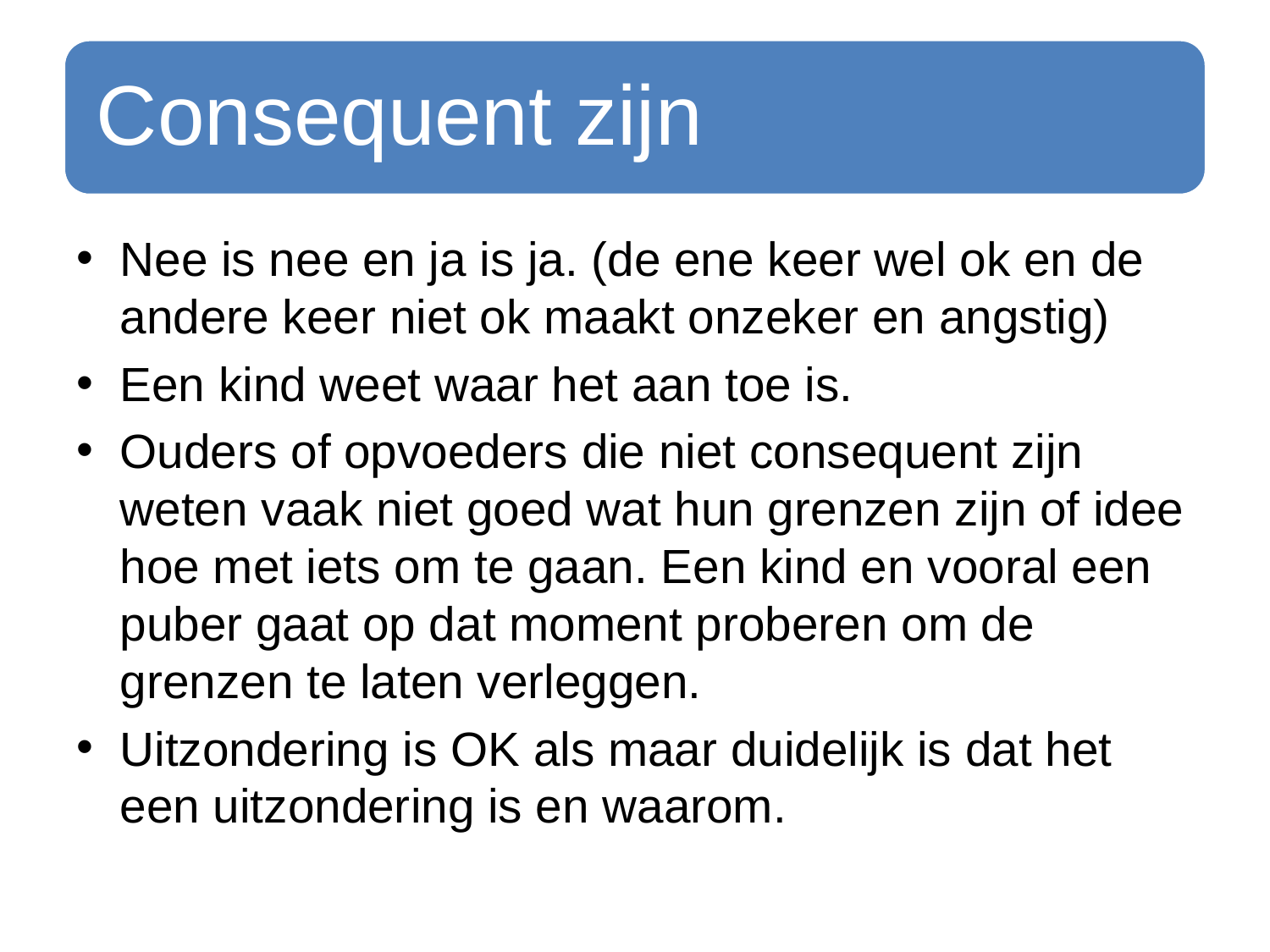

Consequent zijn
Nee is nee en ja is ja. (de ene keer wel ok en de andere keer niet ok maakt onzeker en angstig)
Een kind weet waar het aan toe is.
Ouders of opvoeders die niet consequent zijn weten vaak niet goed wat hun grenzen zijn of idee hoe met iets om te gaan. Een kind en vooral een puber gaat op dat moment proberen om de grenzen te laten verleggen.
Uitzondering is OK als maar duidelijk is dat het een uitzondering is en waarom.